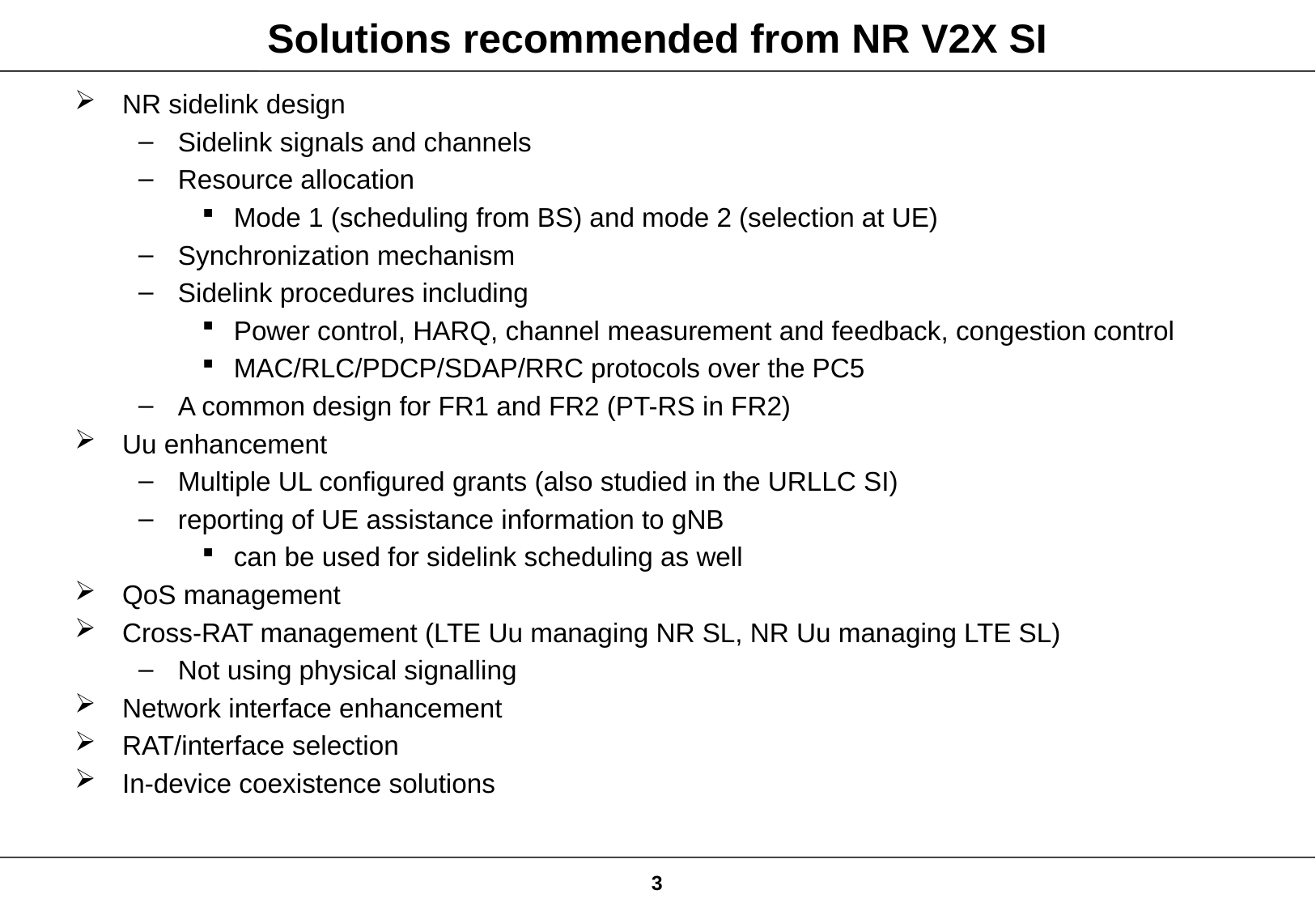

# Solutions recommended from NR V2X SI
NR sidelink design
Sidelink signals and channels
Resource allocation
Mode 1 (scheduling from BS) and mode 2 (selection at UE)
Synchronization mechanism
Sidelink procedures including
Power control, HARQ, channel measurement and feedback, congestion control
MAC/RLC/PDCP/SDAP/RRC protocols over the PC5
A common design for FR1 and FR2 (PT-RS in FR2)
Uu enhancement
Multiple UL configured grants (also studied in the URLLC SI)
reporting of UE assistance information to gNB
can be used for sidelink scheduling as well
QoS management
Cross-RAT management (LTE Uu managing NR SL, NR Uu managing LTE SL)
Not using physical signalling
Network interface enhancement
RAT/interface selection
In-device coexistence solutions

3